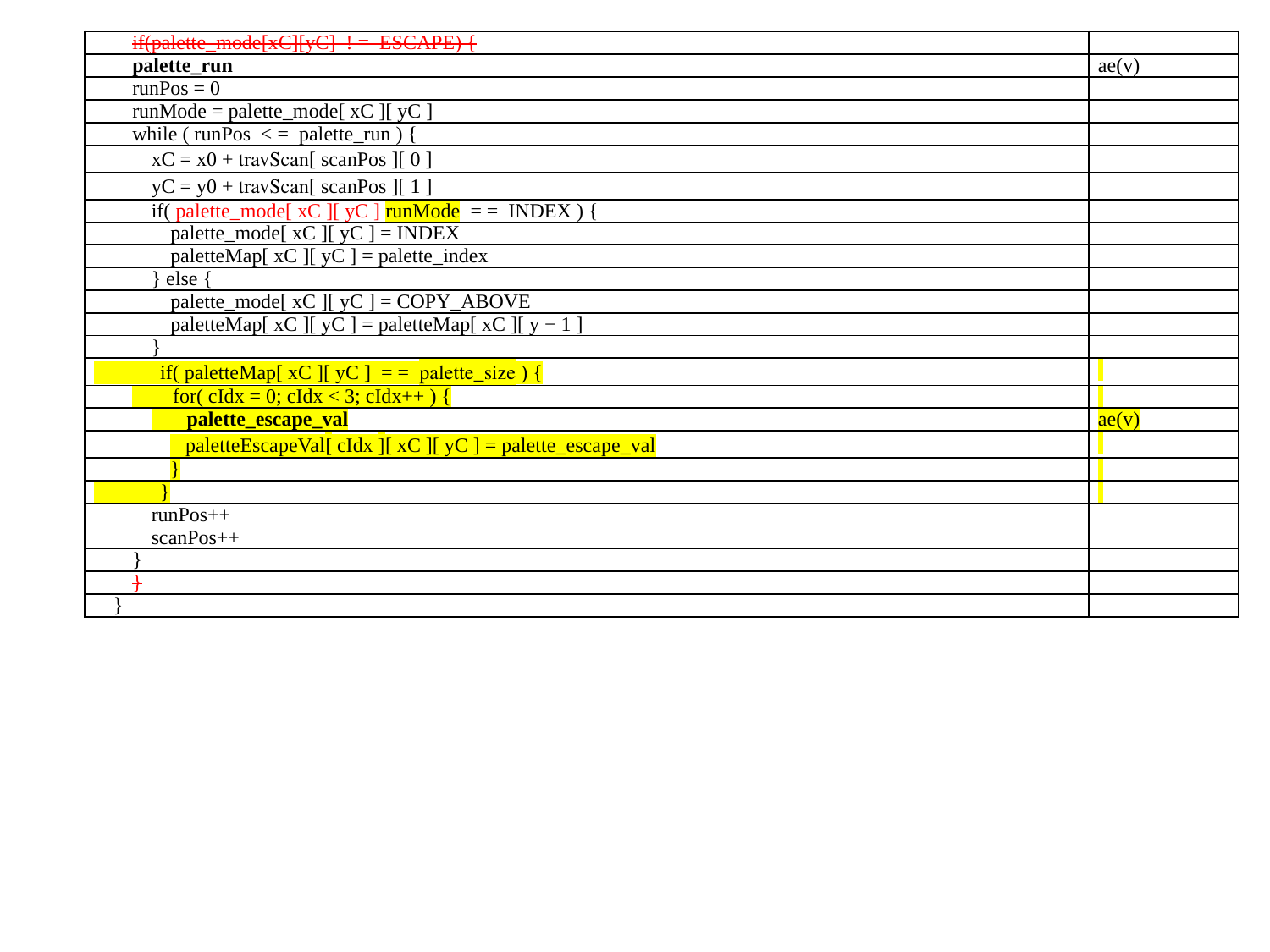

| if(palette\_mode[xC][yC] ! = ESCAPE) { |  |
| --- | --- |
| palette\_run | ae(v) |
| runPos = 0 |  |
| runMode = palette\_mode[ xC ][ yC ] |  |
| while ( runPos < = palette\_run ) { |  |
| xC = x0 + travScan[ scanPos ][ 0 ] |  |
| yC = y0 + travScan[ scanPos ][ 1 ] |  |
| if( palette\_mode[ xC ][ yC ] runMode = = INDEX ) { |  |
| palette\_mode[ xC ][ yC ] = INDEX |  |
| paletteMap[ xC ][ yC ] = palette\_index |  |
| } else { |  |
| palette\_mode[ xC ][ yC ] = COPY\_ABOVE |  |
| paletteMap[ xC ][ yC ] = paletteMap[ xC ][ y − 1 ] |  |
| } |  |
| if( paletteMap[ xC ][ yC ] = = palette\_size ) { |  |
| for( cIdx = 0; cIdx < 3; cIdx++ ) { |  |
| palette\_escape\_val | ae(v) |
| paletteEscapeVal[ cIdx ][ xC ][ yC ] = palette\_escape\_val |  |
| } |  |
| } |  |
| runPos++ |  |
| scanPos++ |  |
| } |  |
| } |  |
| } |  |